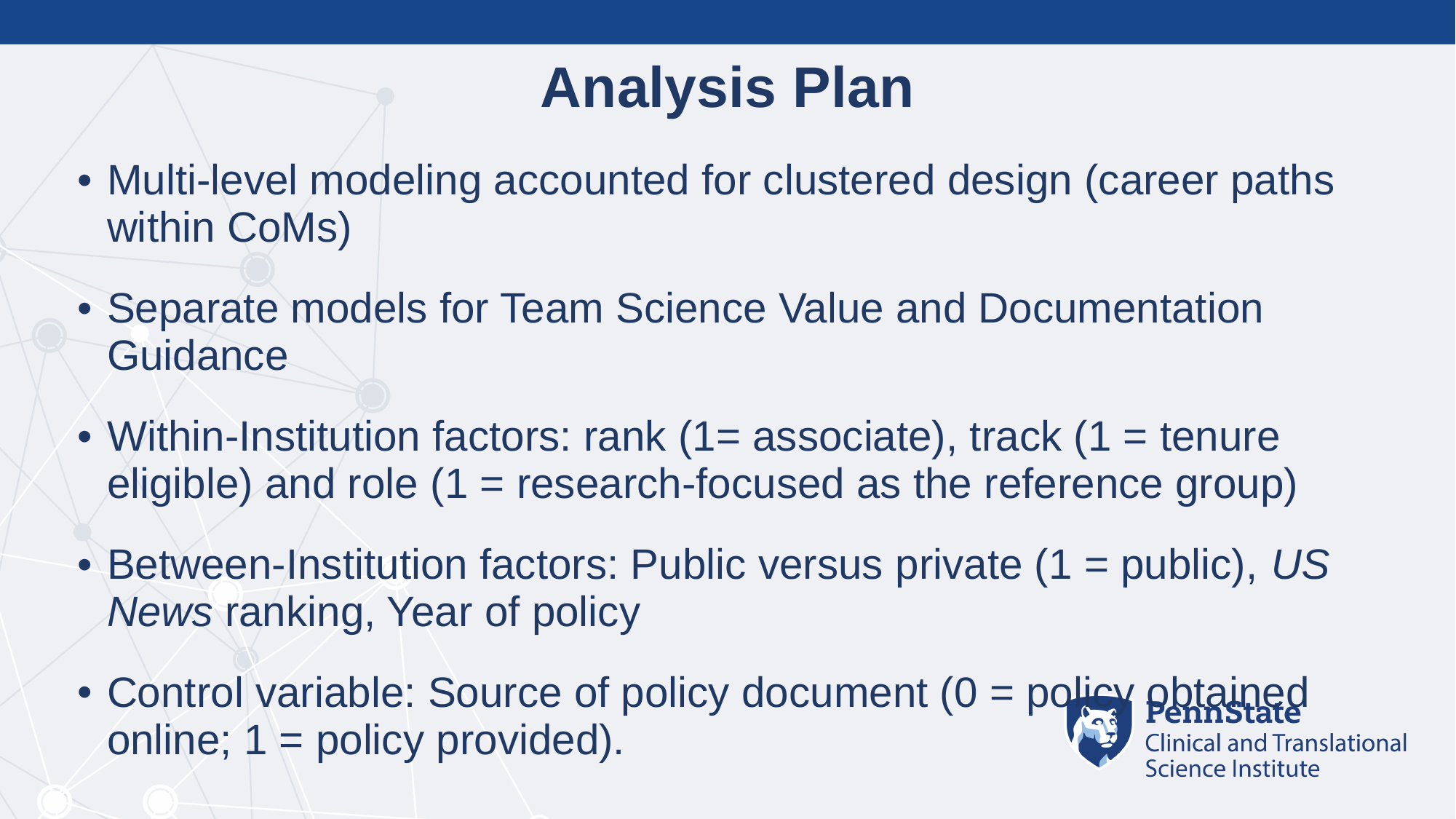

# Analysis Plan
Multi-level modeling accounted for clustered design (career paths within CoMs)
Separate models for Team Science Value and Documentation Guidance
Within-Institution factors: rank (1= associate), track (1 = tenure eligible) and role (1 = research-focused as the reference group)
Between-Institution factors: Public versus private (1 = public), US News ranking, Year of policy
Control variable: Source of policy document (0 = policy obtained online; 1 = policy provided).